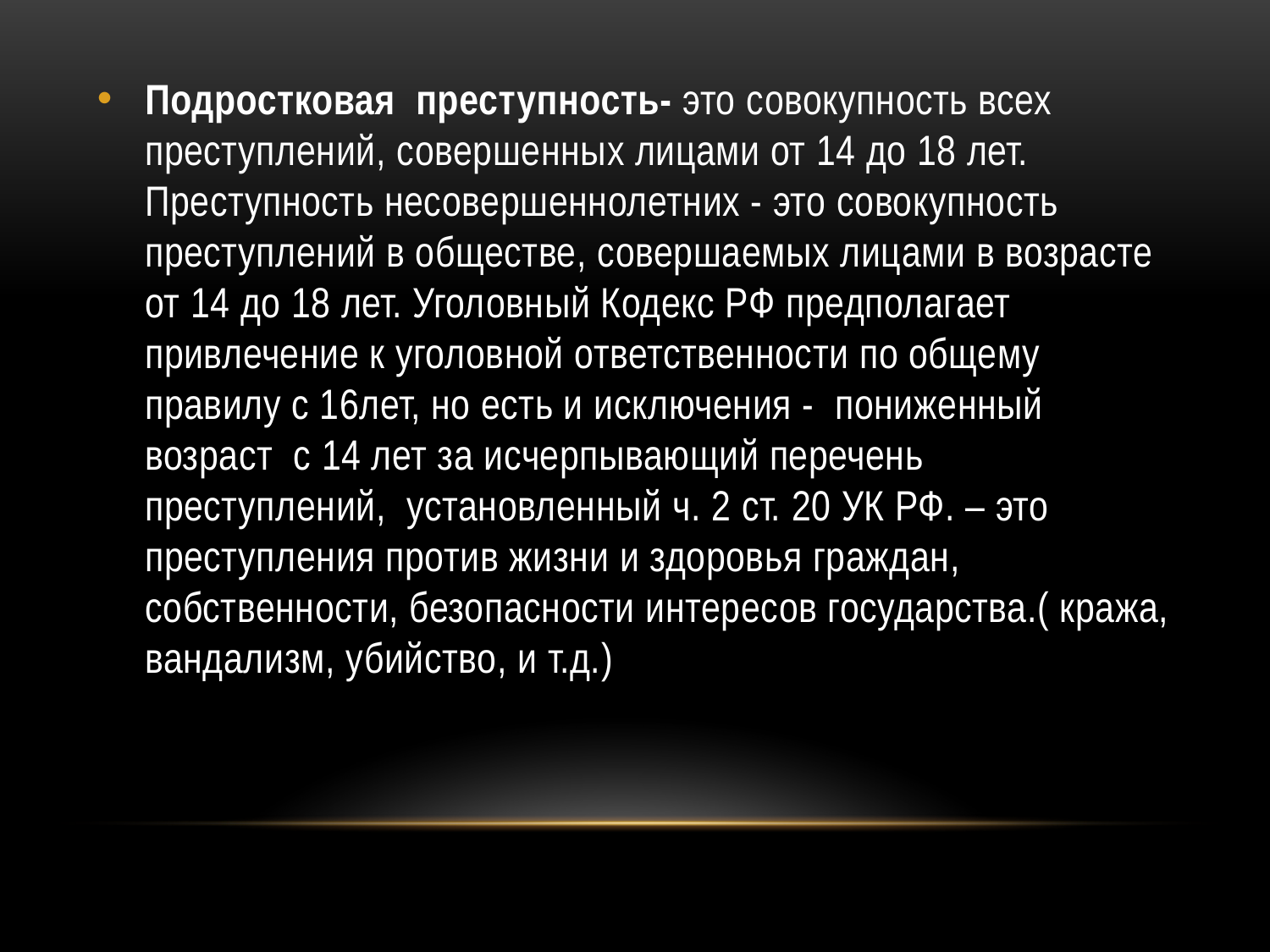

Подростковая  преступность- это совокупность всех преступлений, совершенных лицами от 14 до 18 лет. Преступность несовершеннолетних - это совокупность преступлений в обществе, совершаемых лицами в возрасте от 14 до 18 лет. Уголовный Кодекс РФ предполагает привлечение к уголовной ответственности по общему правилу с 16лет, но есть и исключения -  пониженный возраст  с 14 лет за исчерпывающий перечень преступлений,  установленный ч. 2 ст. 20 УК РФ. – это преступления против жизни и здоровья граждан, собственности, безопасности интересов государства.( кража, вандализм, убийство, и т.д.)